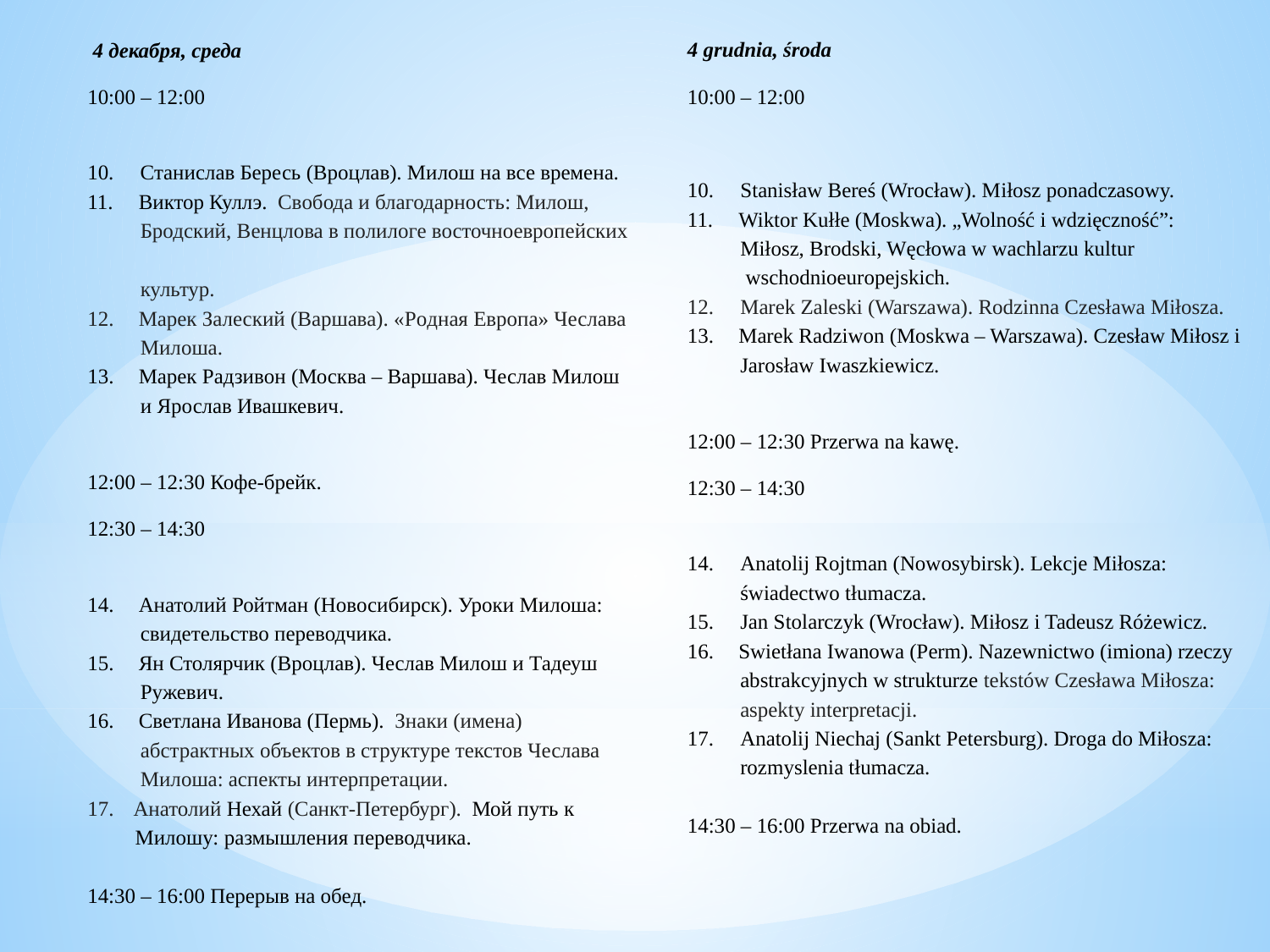

4 grudnia, środa
10:00 – 12:00

10.     Stanisław Bereś (Wrocław). Miłosz ponadczasowy.
    Wiktor Kułłe (Moskwa). „Wolność i wdzięczność”:
          Miłosz, Brodski, Węcłowa w wachlarzu kultur
           wschodnioeuropejskich.
12.     Marek Zaleski (Warszawa). Rodzinna Czesława Miłosza.
    Marek Radziwon (Moskwa – Warszawa). Czesław Miłosz i
          Jarosław Iwaszkiewicz.

12:00 – 12:30 Przerwa na kawę.
12:30 – 14:30

14.     Anatolij Rojtman (Nowosybirsk). Lekcje Miłosza:
          świadectwo tłumacza.
15.     Jan Stolarczyk (Wrocław). Miłosz i Tadeusz Różewicz.
    Swietłana Iwanowa (Perm). Nazewnictwo (imiona) rzeczy
          abstrakcyjnych w strukturze tekstów Czesława Miłosza:
          aspekty interpretacji.
17.     Anatolij Niechaj (Sankt Petersburg). Droga do Miłosza:
          rozmyslenia tłumacza.

14:30 – 16:00 Przerwa na obiad.
 4 декабря, среда
10:00 – 12:00

10.     Станислав Бересь (Вроцлав). Милош на все времена.
    Виктор Куллэ.  Свобода и благодарность: Милош,
          Бродский, Венцлова в полилоге восточноевропейских
          культур.
    Марек Залеский (Варшава). «Poдная Европа» Чеслава
          Милоша.
    Марек Радзивон (Москва – Варшава). Чеслав Милош
          и Ярослав Ивашкевич.

12:00 – 12:30 Кофе-брейк.
12:30 – 14:30

    Анатолий Ройтман (Новосибирск). Уроки Милоша:
          свидетельство переводчика.
    Ян Столярчик (Вроцлав). Чеслав Милош и Тадеуш
          Ружевич.
    Светлана Иванова (Пермь).  Знаки (имена)
          абстрактных объектов в структуре текстов Чеслава
          Милоша: аспекты интерпретации.
   Анатолий Нехай (Cанкт-Петербург).  Мой путь к
         Милошу: размышления переводчика.

14:30 – 16:00 Перерыв на обед.